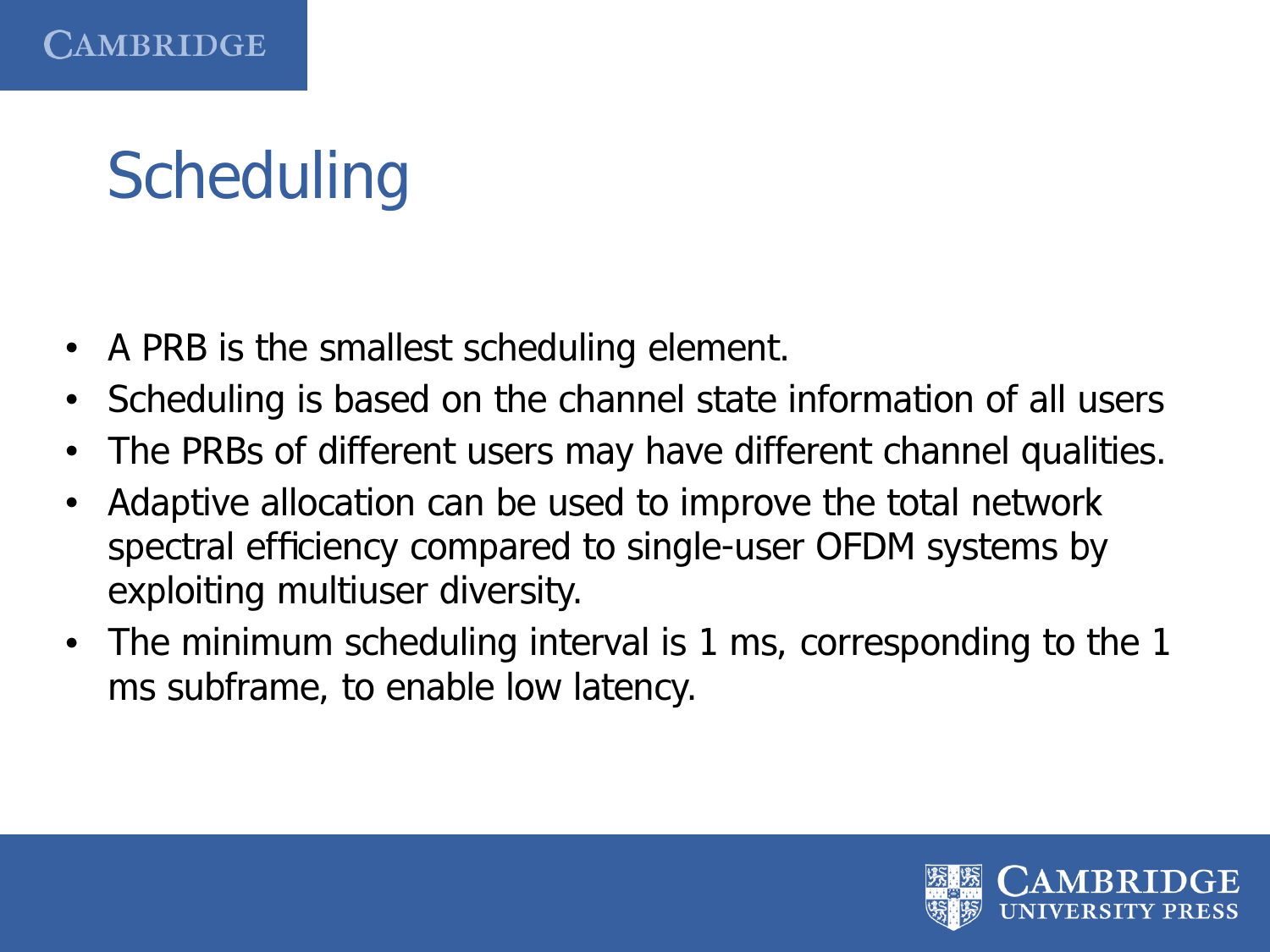

# Scheduling
A PRB is the smallest scheduling element.
Scheduling is based on the channel state information of all users
The PRBs of different users may have different channel qualities.
Adaptive allocation can be used to improve the total network spectral efficiency compared to single-user OFDM systems by exploiting multiuser diversity.
The minimum scheduling interval is 1 ms, corresponding to the 1 ms subframe, to enable low latency.